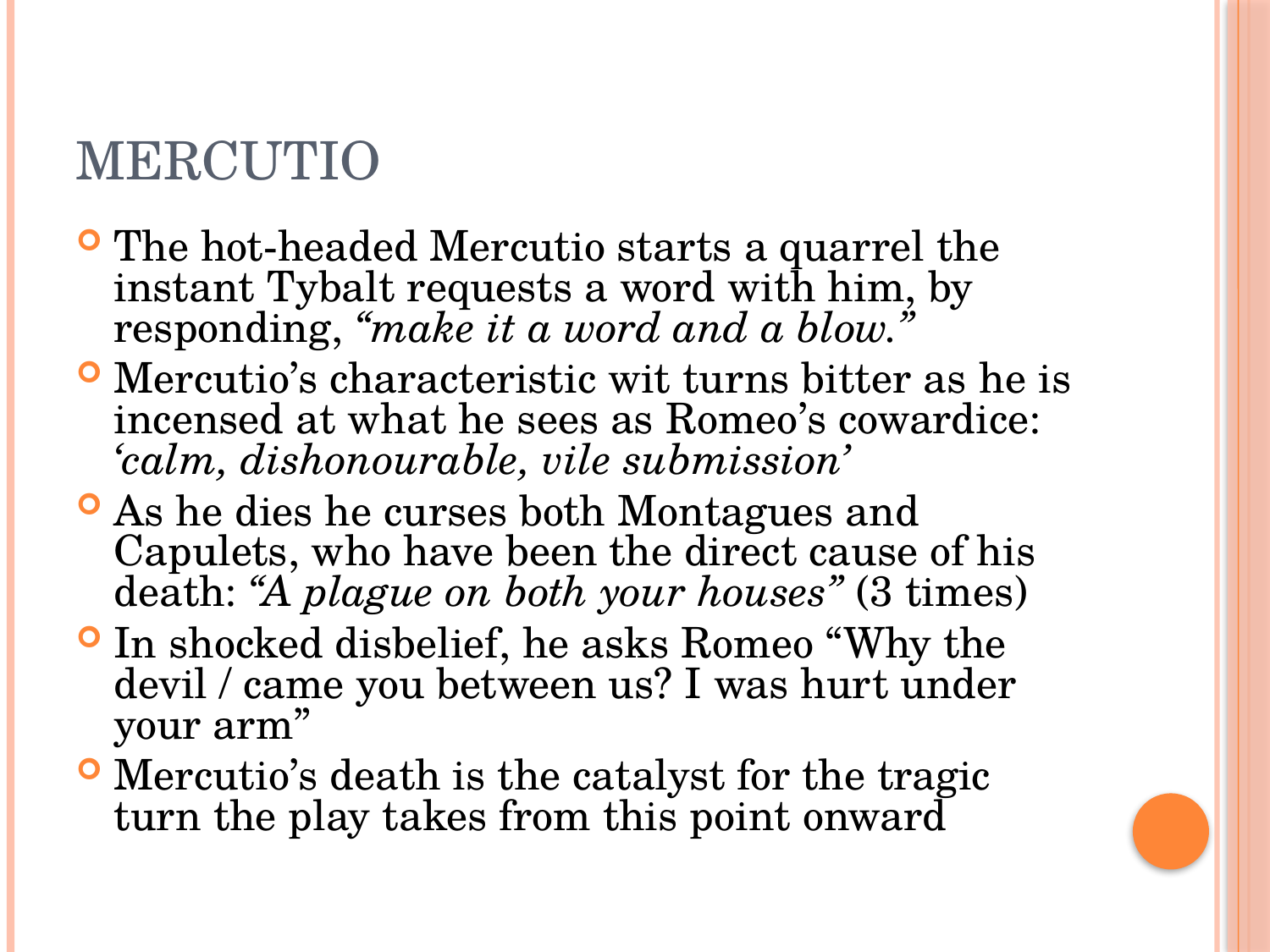

# Mercutio
The hot-headed Mercutio starts a quarrel the instant Tybalt requests a word with him, by responding, “make it a word and a blow.”
Mercutio’s characteristic wit turns bitter as he is incensed at what he sees as Romeo’s cowardice: ‘calm, dishonourable, vile submission’
As he dies he curses both Montagues and Capulets, who have been the direct cause of his death: “A plague on both your houses” (3 times)
In shocked disbelief, he asks Romeo “Why the devil / came you between us? I was hurt under your arm”
Mercutio’s death is the catalyst for the tragic turn the play takes from this point onward